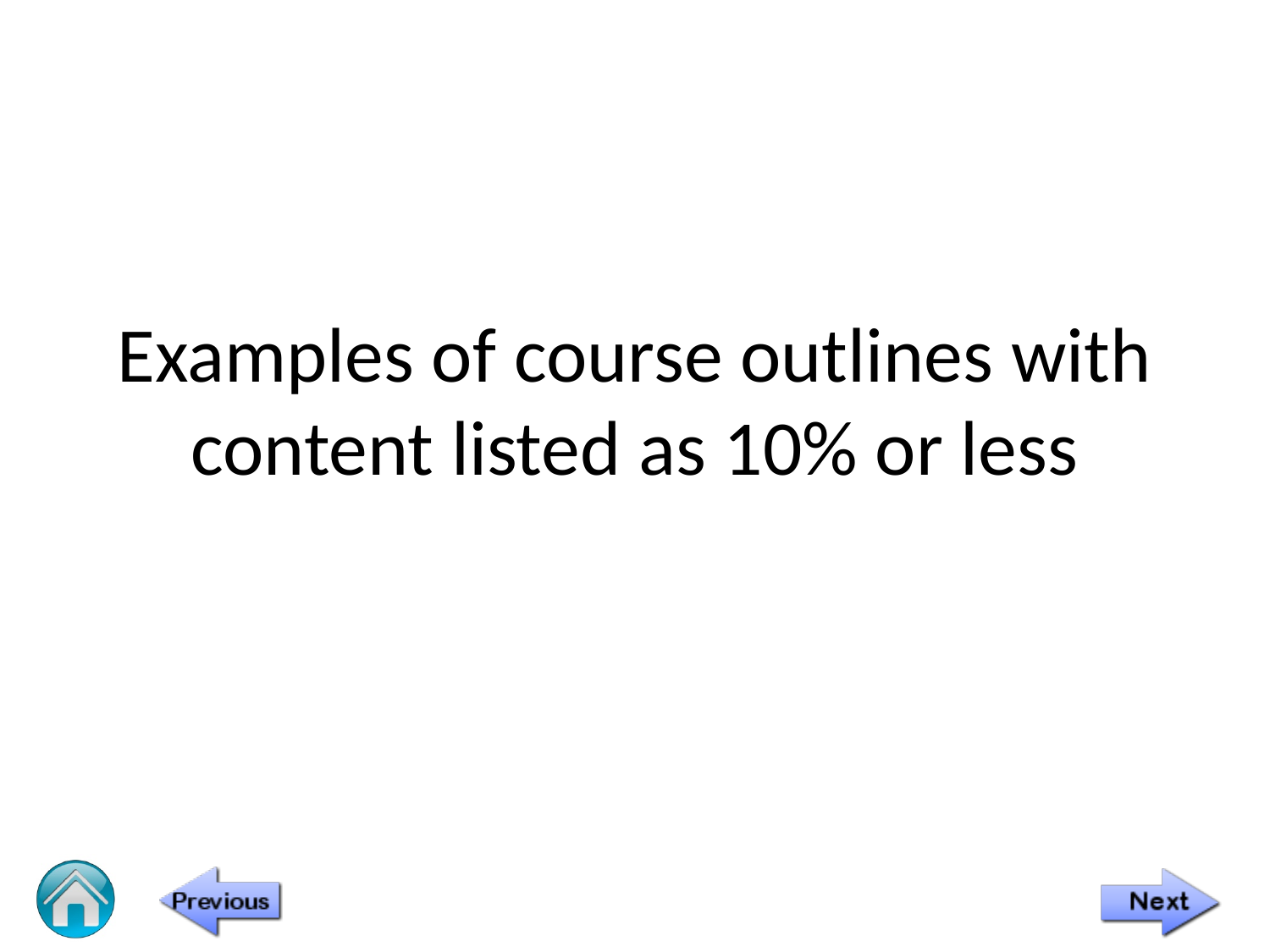

# Examples of course outlines with content listed as 10% or less